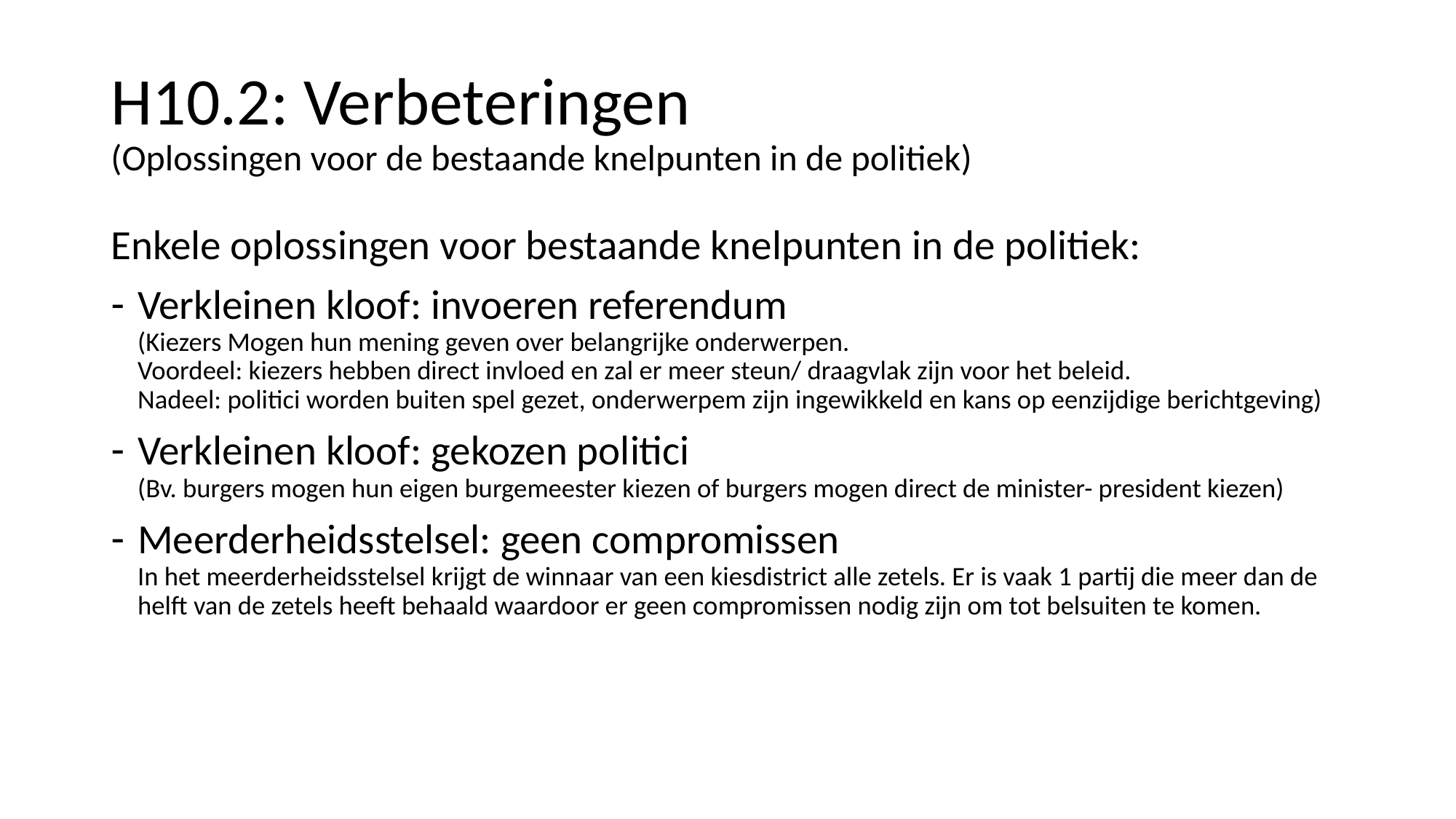

# H10.2: Verbeteringen (Oplossingen voor de bestaande knelpunten in de politiek)
Enkele oplossingen voor bestaande knelpunten in de politiek:
Verkleinen kloof: invoeren referendum
(Kiezers Mogen hun mening geven over belangrijke onderwerpen.
Voordeel: kiezers hebben direct invloed en zal er meer steun/ draagvlak zijn voor het beleid.
Nadeel: politici worden buiten spel gezet, onderwerpem zijn ingewikkeld en kans op eenzijdige berichtgeving)
Verkleinen kloof: gekozen politici
(Bv. burgers mogen hun eigen burgemeester kiezen of burgers mogen direct de minister- president kiezen)
Meerderheidsstelsel: geen compromissen
In het meerderheidsstelsel krijgt de winnaar van een kiesdistrict alle zetels. Er is vaak 1 partij die meer dan de helft van de zetels heeft behaald waardoor er geen compromissen nodig zijn om tot belsuiten te komen.